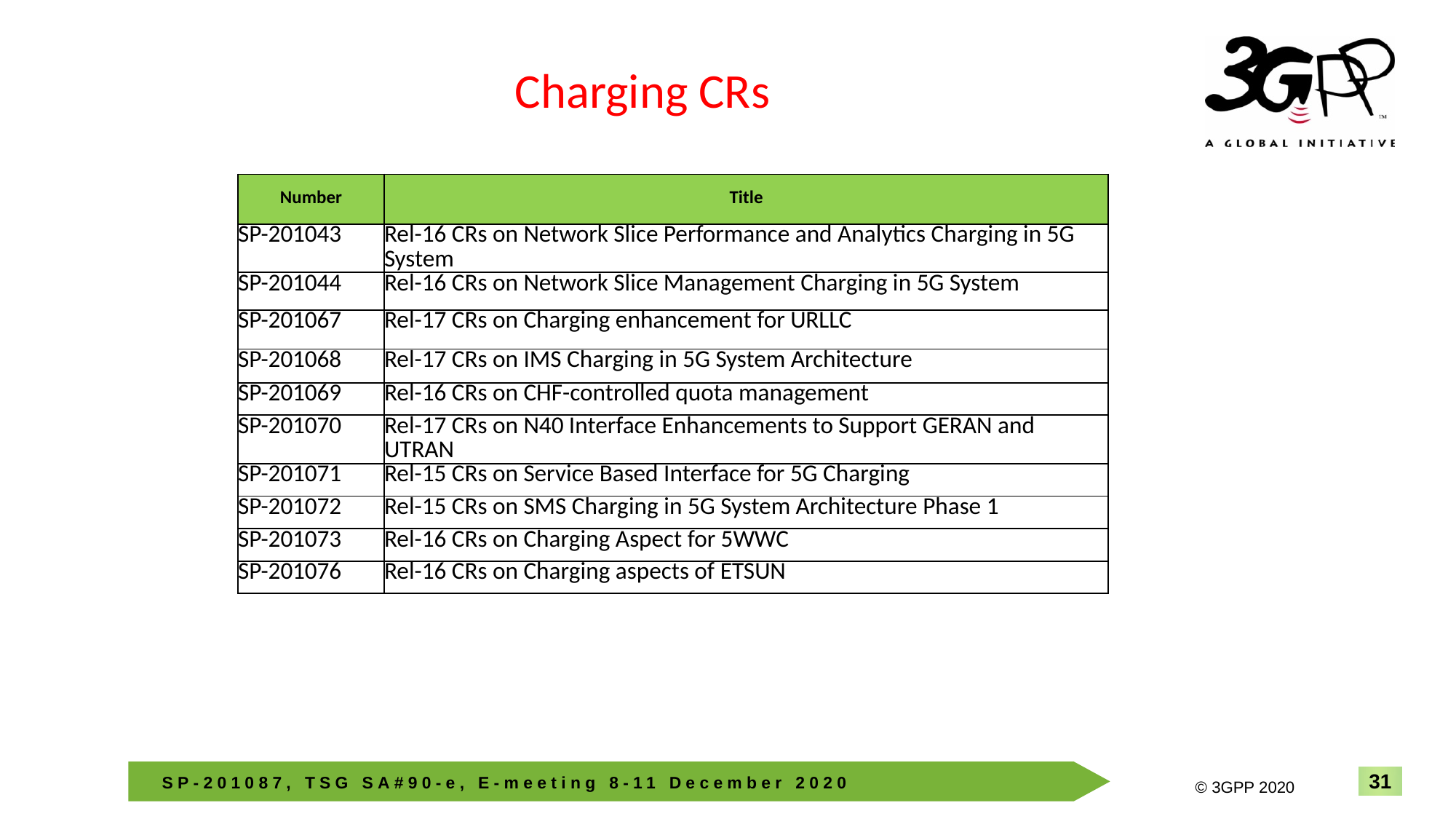

Charging CRs

| Number | Title |
| --- | --- |
| SP-201043 | Rel-16 CRs on Network Slice Performance and Analytics Charging in 5G System |
| SP-201044 | Rel-16 CRs on Network Slice Management Charging in 5G System |
| SP-201067 | Rel-17 CRs on Charging enhancement for URLLC |
| SP-201068 | Rel-17 CRs on IMS Charging in 5G System Architecture |
| SP-201069 | Rel-16 CRs on CHF-controlled quota management |
| SP-201070 | Rel-17 CRs on N40 Interface Enhancements to Support GERAN and UTRAN |
| SP-201071 | Rel-15 CRs on Service Based Interface for 5G Charging |
| SP-201072 | Rel-15 CRs on SMS Charging in 5G System Architecture Phase 1 |
| SP-201073 | Rel-16 CRs on Charging Aspect for 5WWC |
| SP-201076 | Rel-16 CRs on Charging aspects of ETSUN |